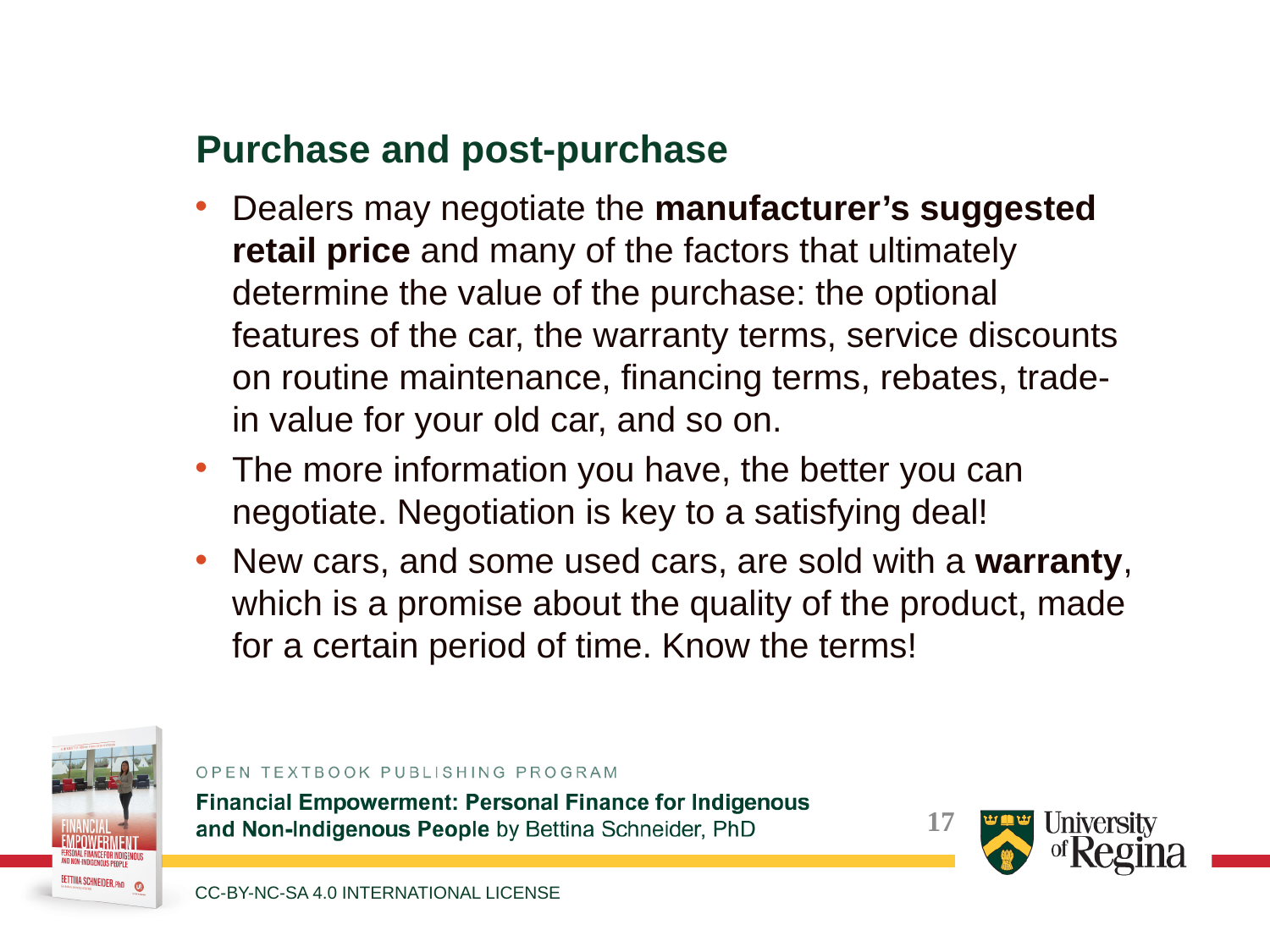

Purchase and post-purchase
Dealers may negotiate the manufacturer’s suggested
retail price and many of the factors that ultimately determine the value of the purchase: the optional features of the car, the warranty terms, service discounts on routine maintenance, financing terms, rebates, trade-in value for your old car, and so on.
The more information you have, the better you can negotiate. Negotiation is key to a satisfying deal!
New cars, and some used cars, are sold with a warranty, which is a promise about the quality of the product, made for a certain period of time. Know the terms!
CC-BY-NC-SA 4.0 INTERNATIONAL LICENSE